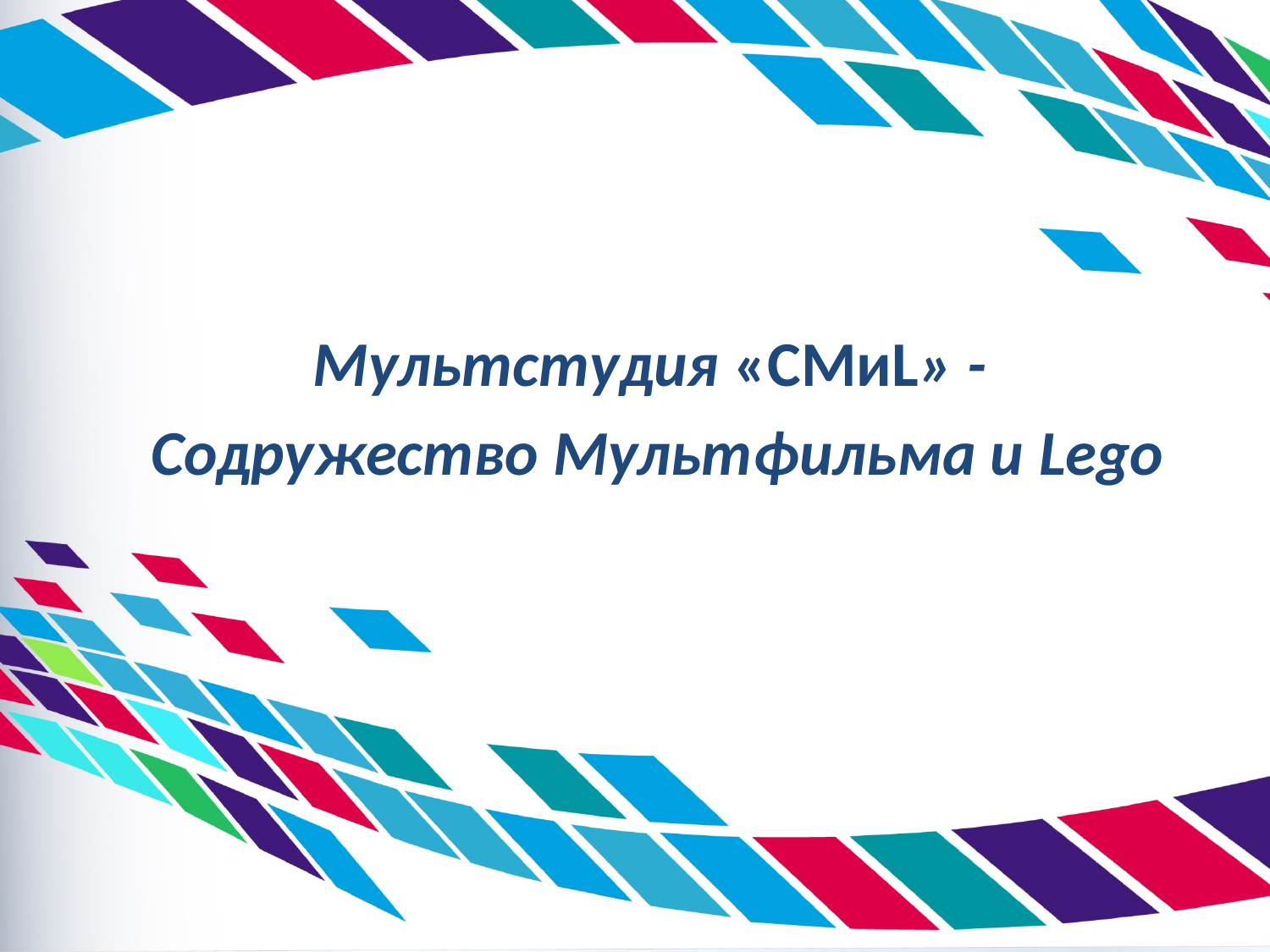

Мультстудия «СМиL» -
Содружество Мультфильма и Lego